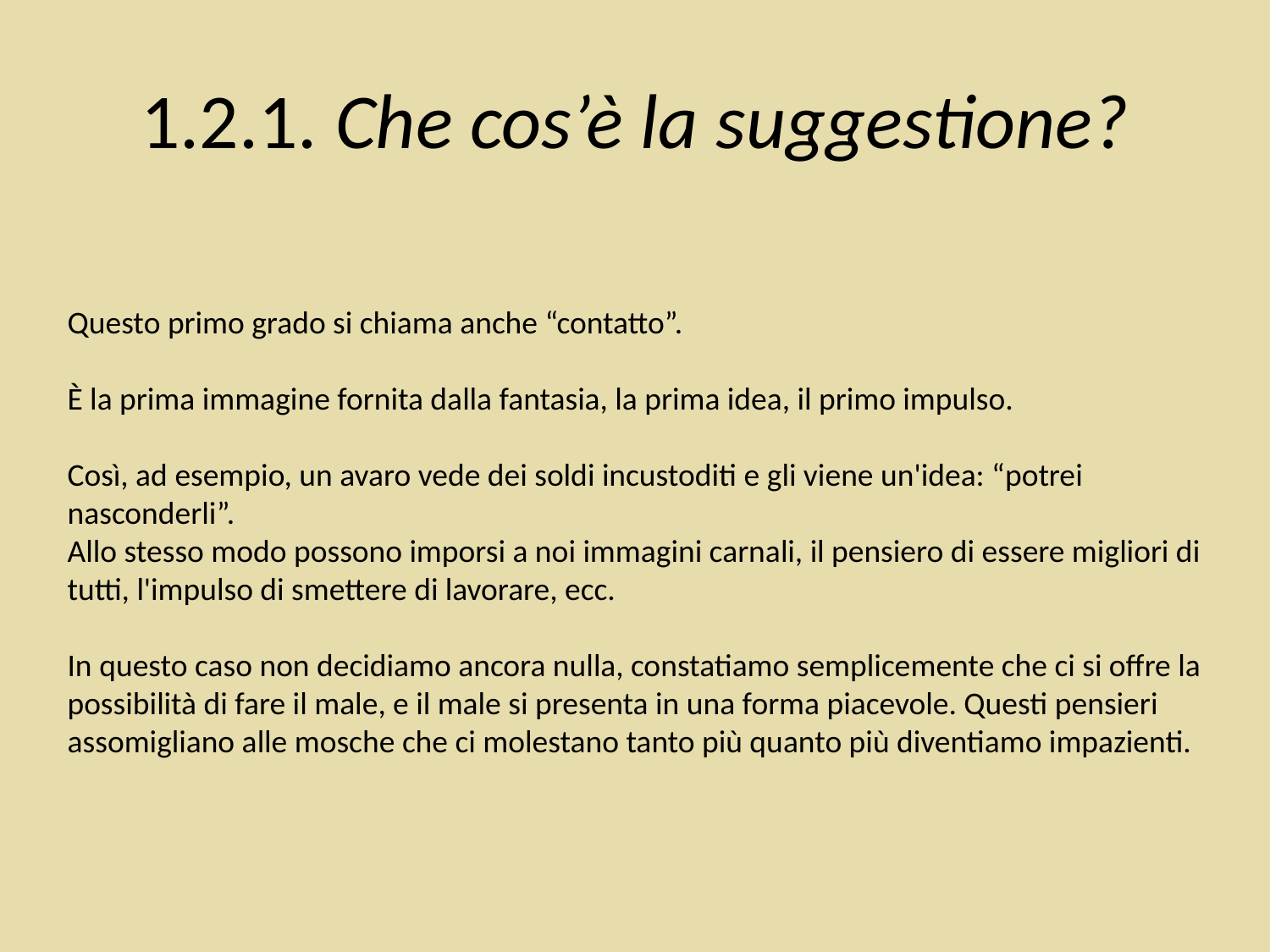

# 1.2.1. Che cos’è la suggestione?
Questo primo grado si chiama anche “contatto”.

È la prima immagine fornita dalla fantasia, la prima idea, il primo impulso.

Così, ad esempio, un avaro vede dei soldi incustoditi e gli viene un'idea: “potrei nasconderli”.
Allo stesso modo possono imporsi a noi immagini carnali, il pensiero di essere migliori di tutti, l'impulso di smettere di lavorare, ecc.

In questo caso non decidiamo ancora nulla, constatiamo semplicemente che ci si offre la possibilità di fare il male, e il male si presenta in una forma piacevole. Questi pensieri assomigliano alle mosche che ci molestano tanto più quanto più diventiamo impazienti.